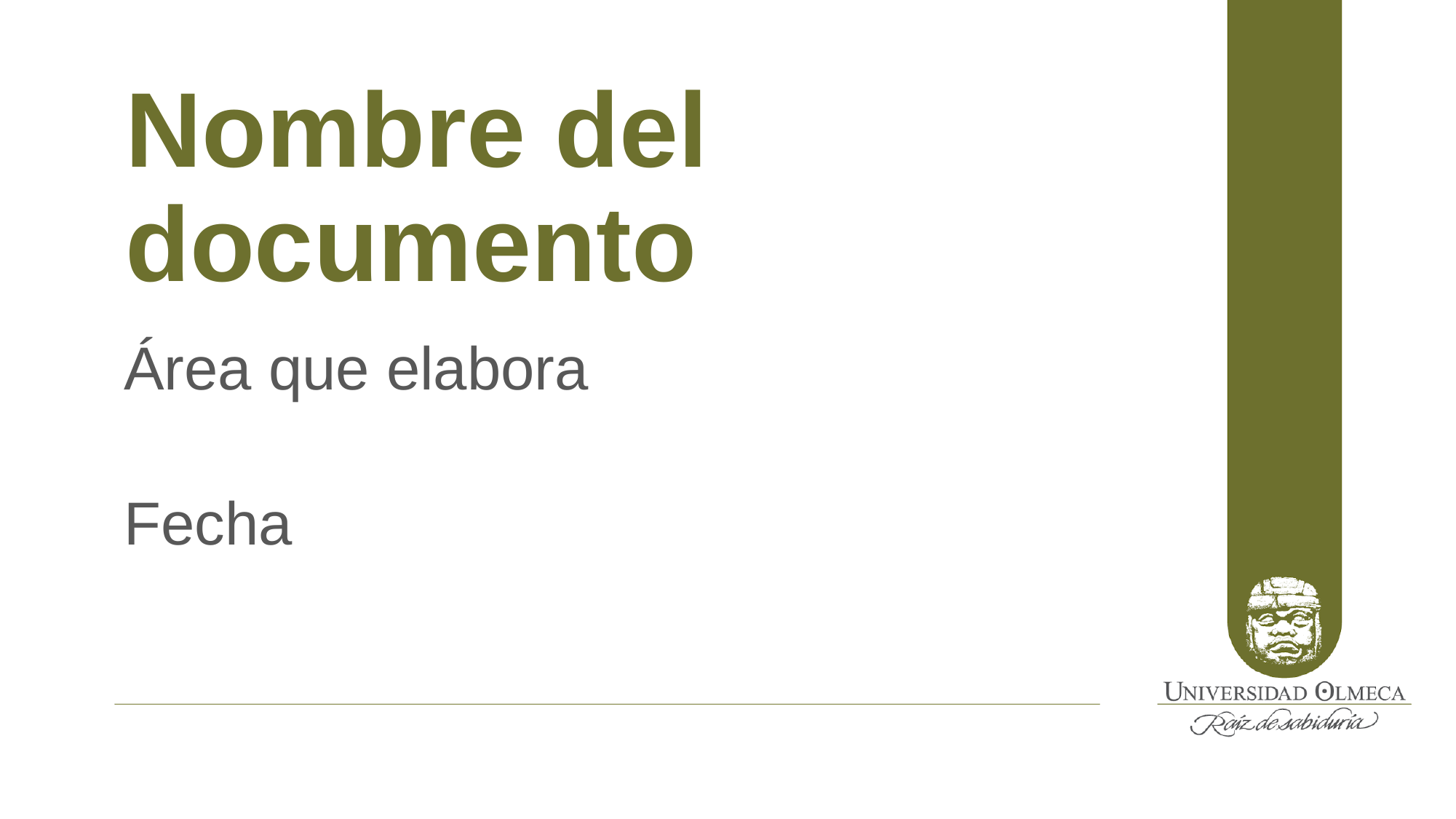

Nombre del
documento
Área que elabora
Fecha